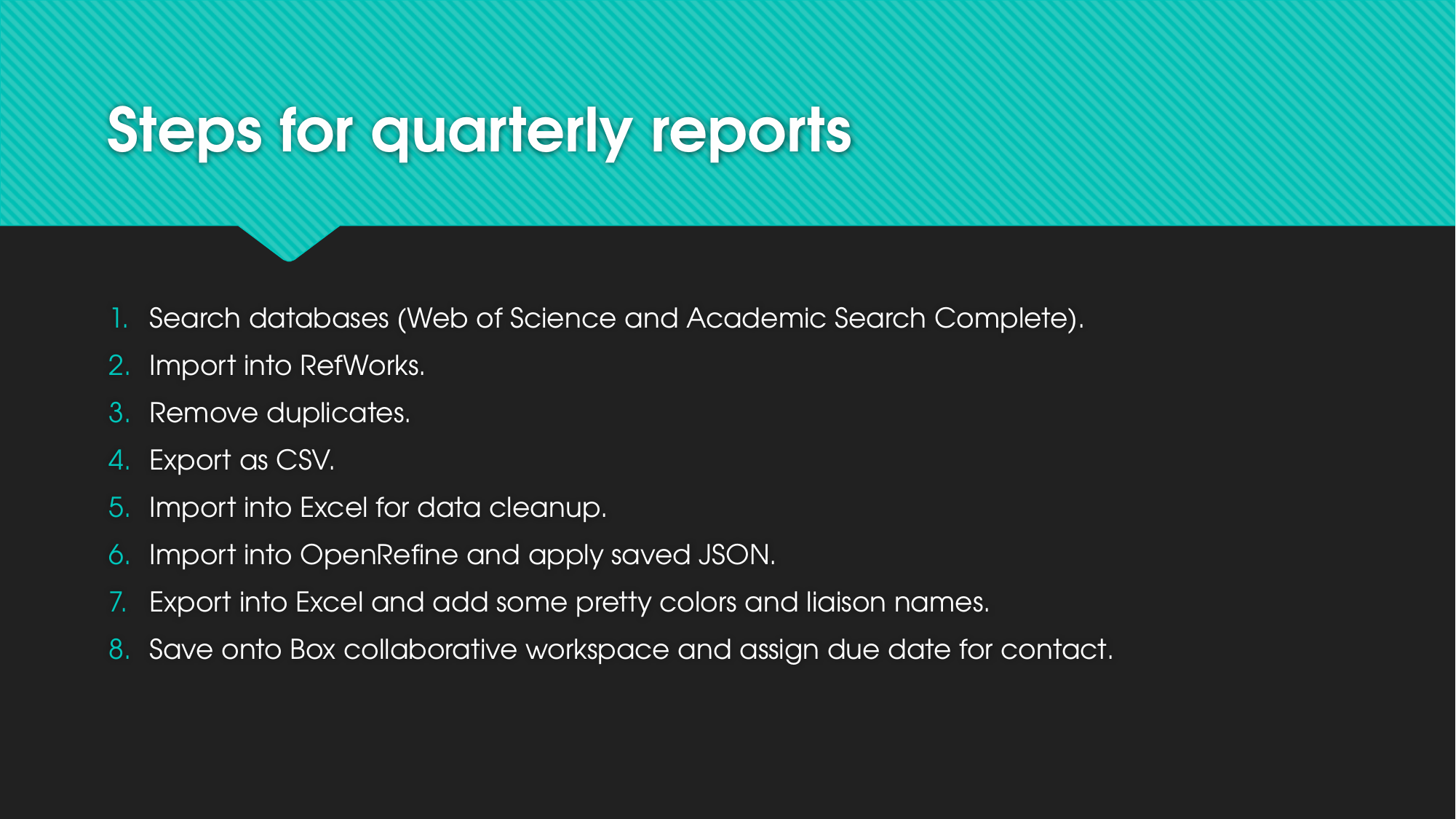

# Steps for quarterly reports
Search databases (Web of Science and Academic Search Complete).
Import into RefWorks.
Remove duplicates.
Export as CSV.
Import into Excel for data cleanup.
Import into OpenRefine and apply saved JSON.
Export into Excel and add some pretty colors and liaison names.
Save onto Box collaborative workspace and assign due date for contact.